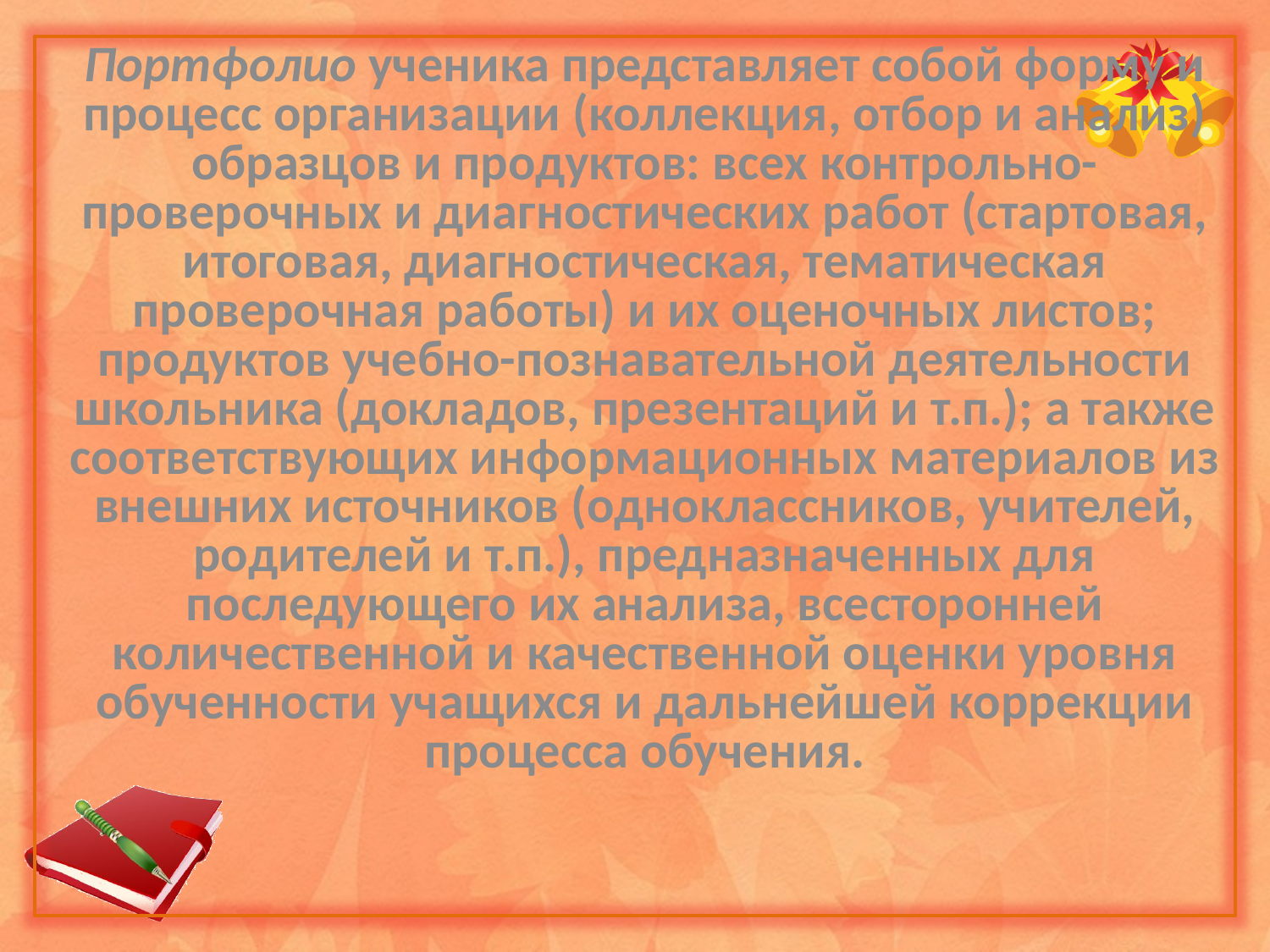

Портфолио ученика представляет собой форму и процесс организации (коллекция, отбор и анализ) образцов и продуктов: всех контрольно-проверочных и диагностических работ (стартовая, итоговая, диагностическая, тематическая проверочная работы) и их оценочных листов; продуктов учебно-познавательной деятельности школьника (докладов, презентаций и т.п.); а также соответствующих информационных материалов из внешних источников (одноклассников, учителей, родителей и т.п.), предназначенных для последующего их анализа, всесторонней количественной и качественной оценки уровня обученности учащихся и дальнейшей коррекции процесса обучения.